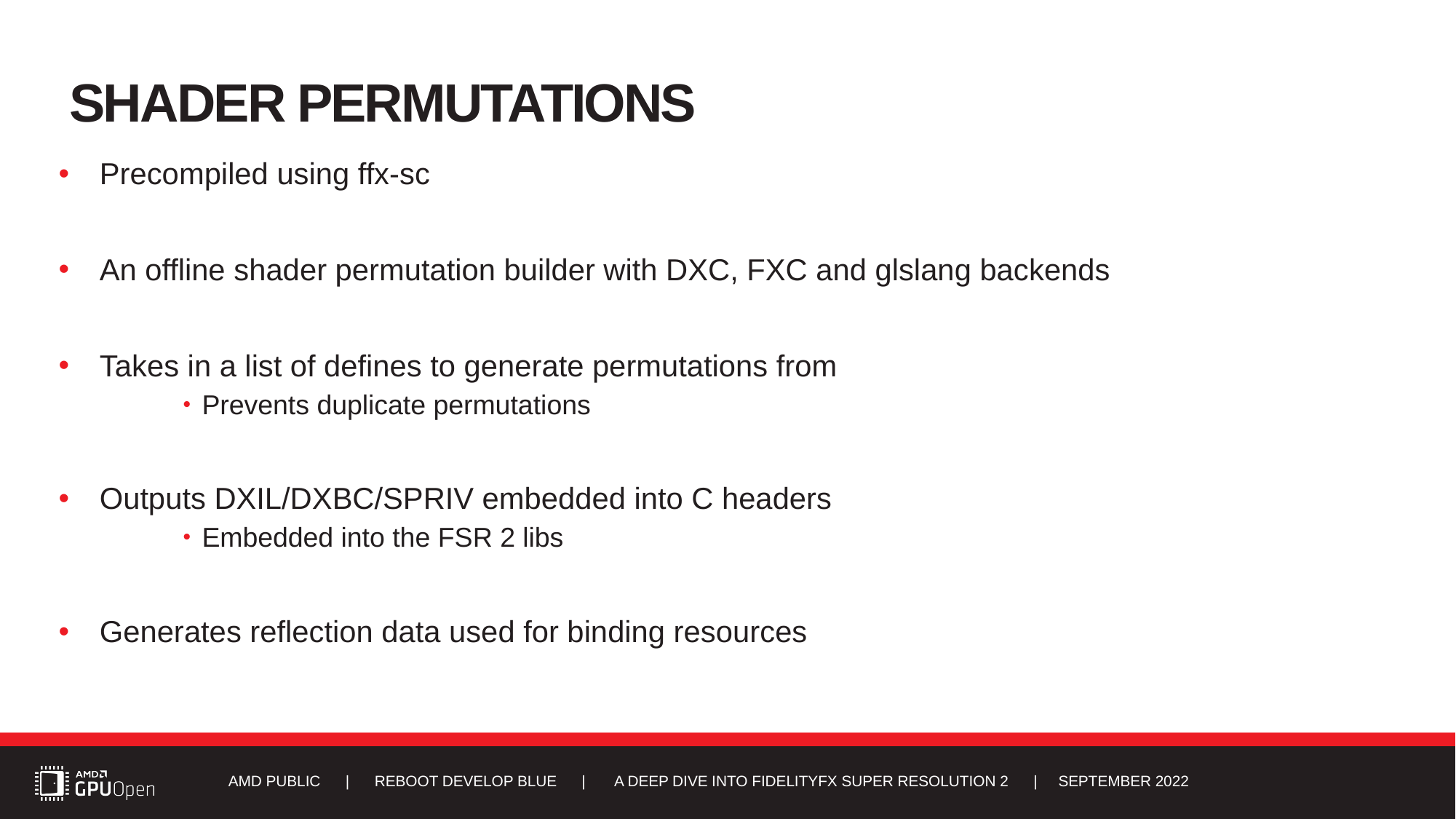

# Shader PERMUTATIONS
Precompiled using ffx-sc

An offline shader permutation builder with DXC, FXC and glslang backends

Takes in a list of defines to generate permutations from
Prevents duplicate permutations

Outputs DXIL/DXBC/SPRIV embedded into C headers
Embedded into the FSR 2 libs

Generates reflection data used for binding resources